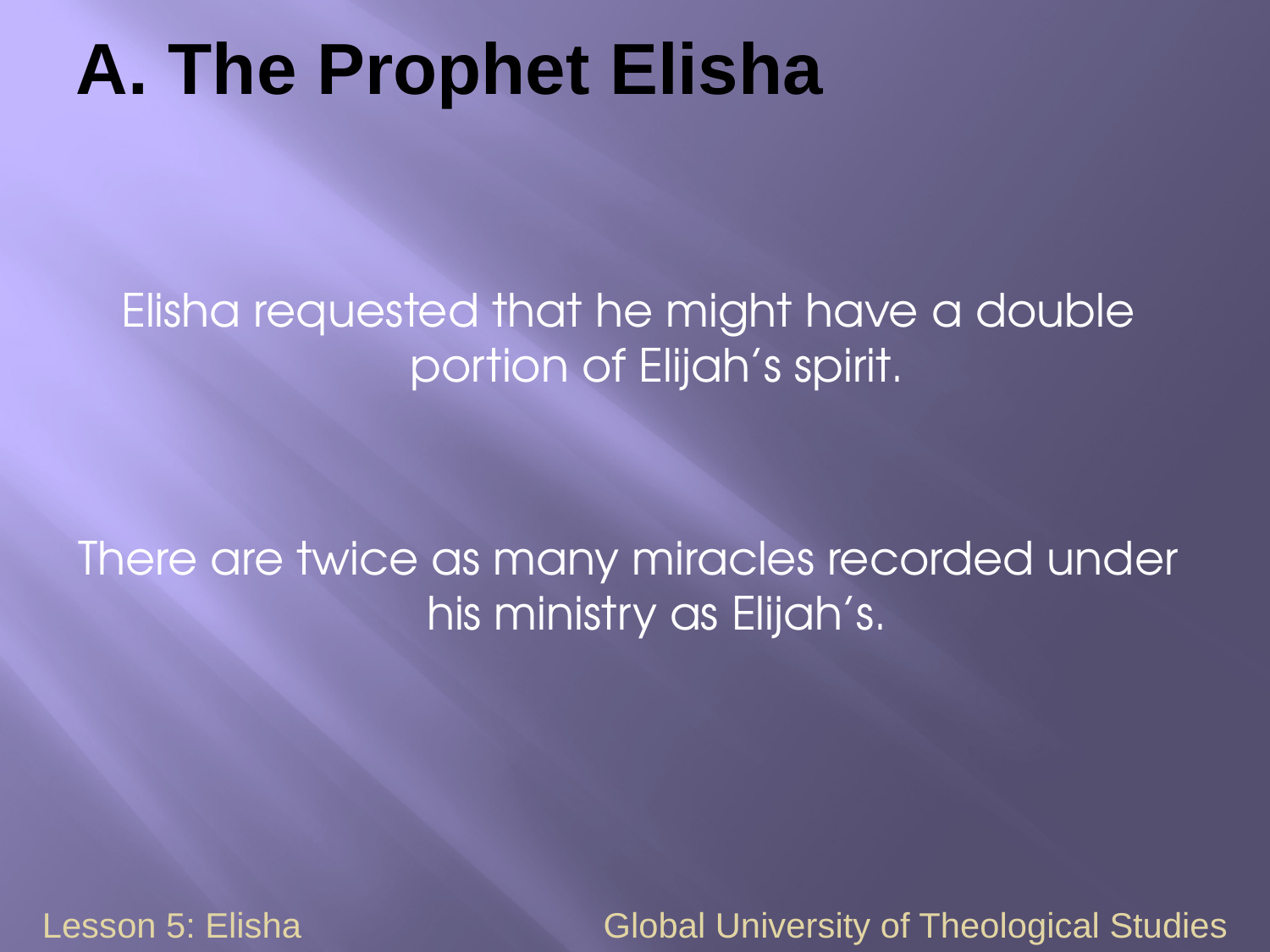

# A. The Prophet Elisha
Elisha requested that he might have a double portion of Elijah’s spirit.

There are twice as many miracles recorded under his ministry as Elijah’s.
Lesson 5: Elisha                               Global University of Theological Studies